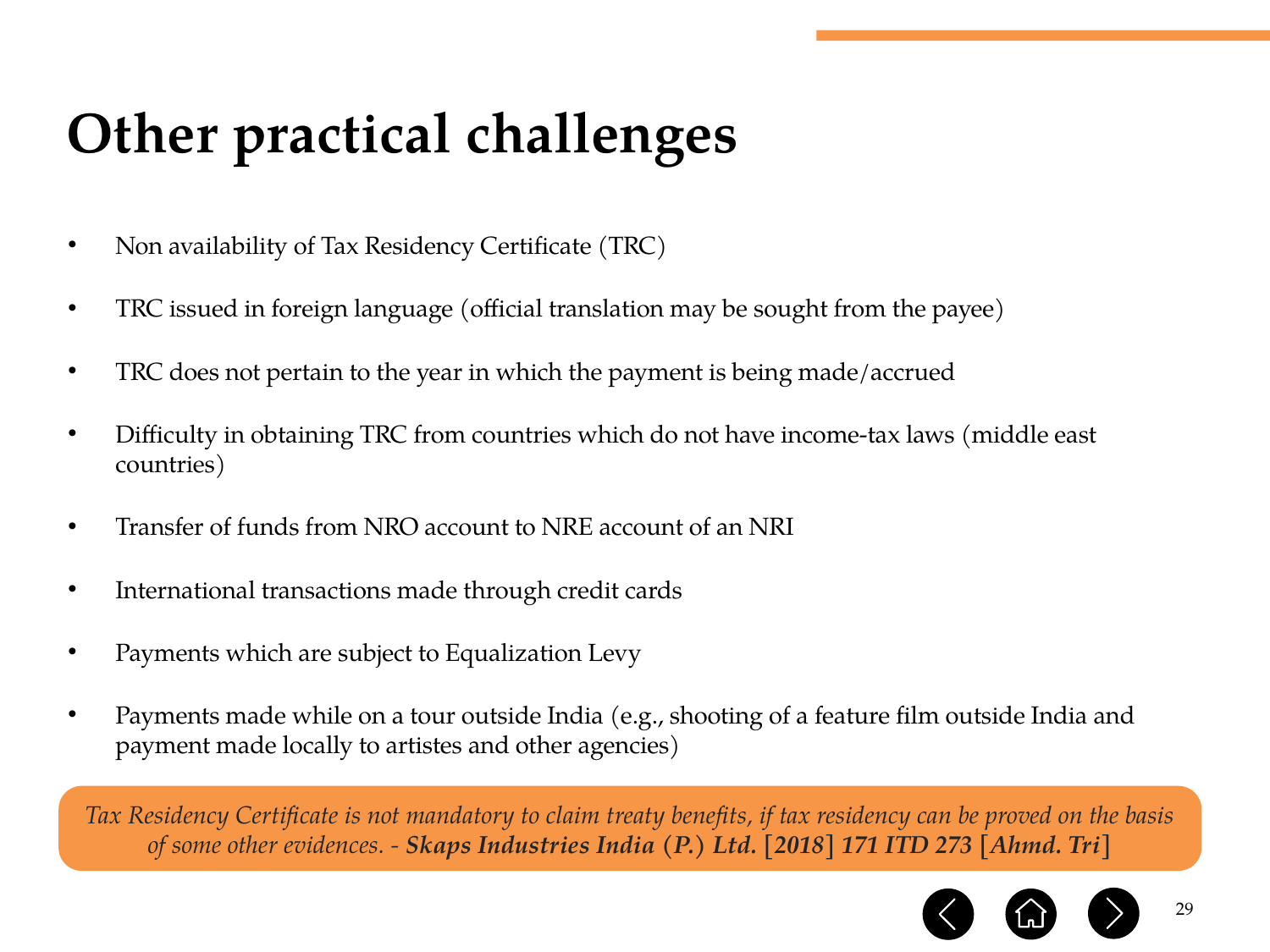

Other practical challenges
Non availability of Tax Residency Certificate (TRC)

TRC issued in foreign language (official translation may be sought from the payee)

TRC does not pertain to the year in which the payment is being made/accrued

Difficulty in obtaining TRC from countries which do not have income-tax laws (middle east countries)

Transfer of funds from NRO account to NRE account of an NRI

International transactions made through credit cards

Payments which are subject to Equalization Levy

Payments made while on a tour outside India (e.g., shooting of a feature film outside India and payment made locally to artistes and other agencies)

Tax Residency Certificate is not mandatory to claim treaty benefits, if tax residency can be proved on the basis of some other evidences. - Skaps Industries India (P.) Ltd. [2018] 171 ITD 273 [Ahmd. Tri]
29